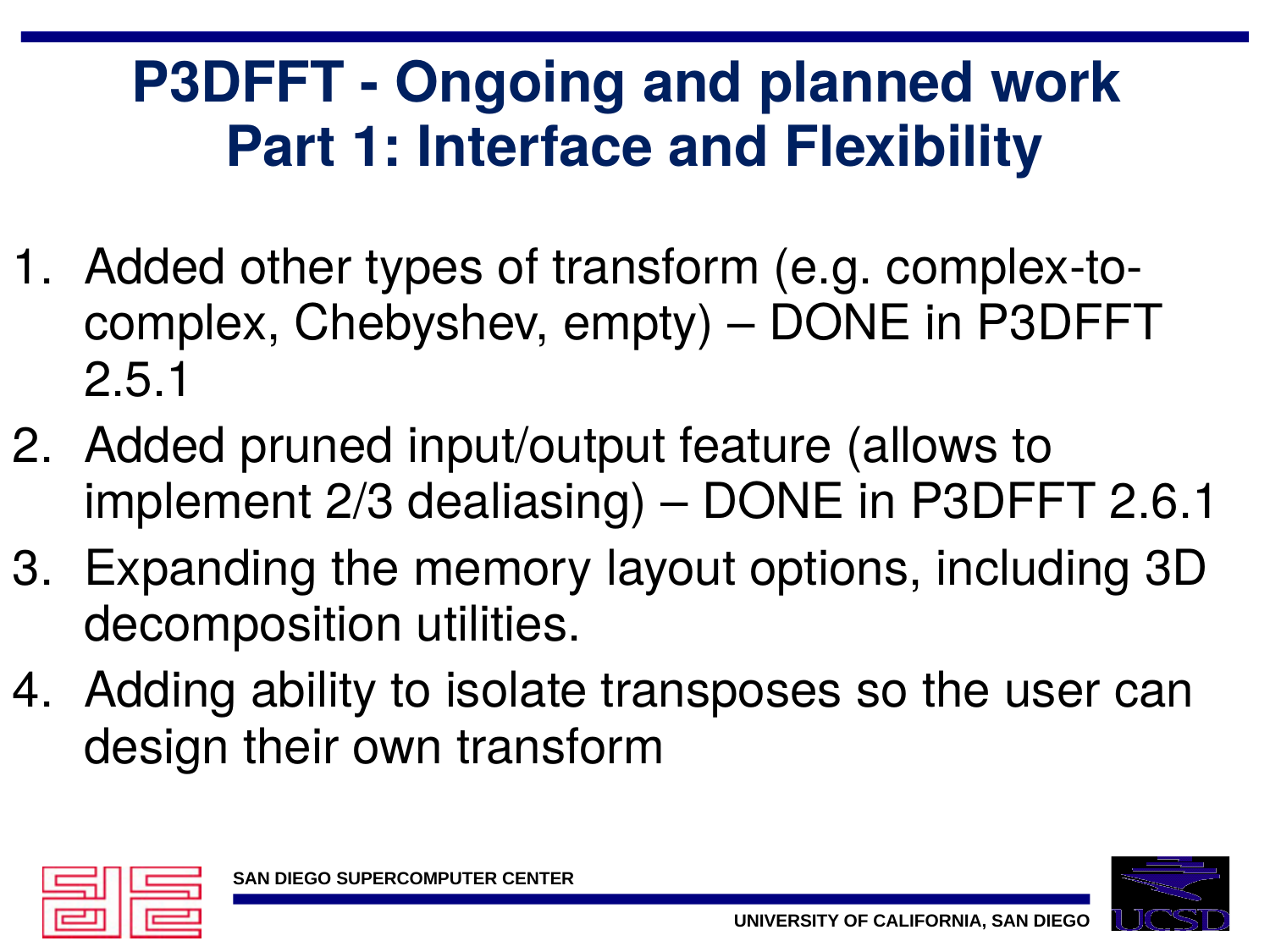

# P3DFFT - Ongoing and planned work Part 1: Interface and Flexibility
Added other types of transform (e.g. complex-to-complex, Chebyshev, empty) – DONE in P3DFFT 2.5.1
Added pruned input/output feature (allows to implement 2/3 dealiasing) – DONE in P3DFFT 2.6.1
Expanding the memory layout options, including 3D decomposition utilities.
Adding ability to isolate transposes so the user can design their own transform